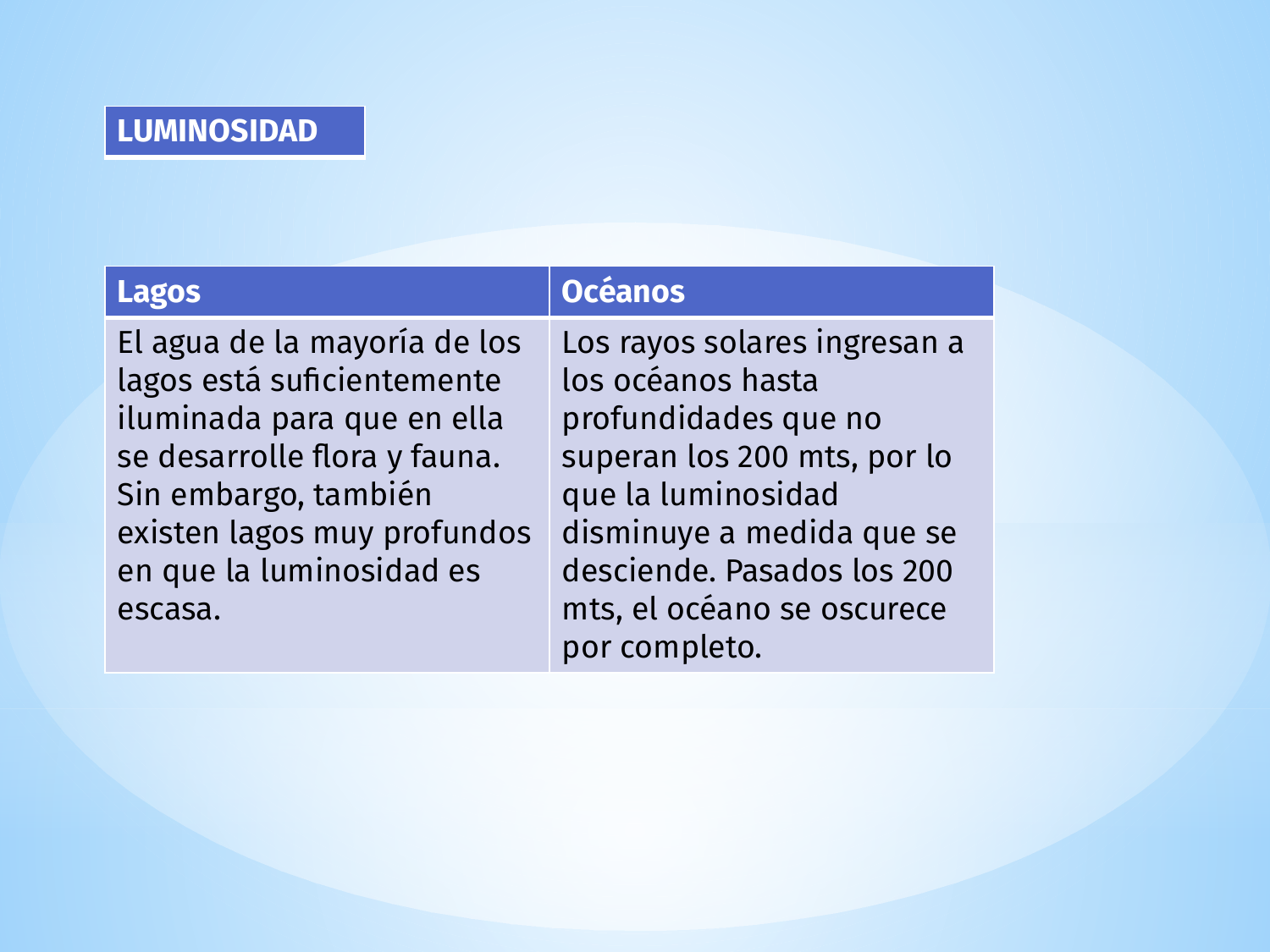

| LUMINOSIDAD |
| --- |
| Lagos | Océanos |
| --- | --- |
| El agua de la mayoría de los lagos está suficientemente iluminada para que en ella se desarrolle flora y fauna. Sin embargo, también existen lagos muy profundos en que la luminosidad es escasa. | Los rayos solares ingresan a los océanos hasta profundidades que no superan los 200 mts, por lo que la luminosidad disminuye a medida que se desciende. Pasados los 200 mts, el océano se oscurece por completo. |